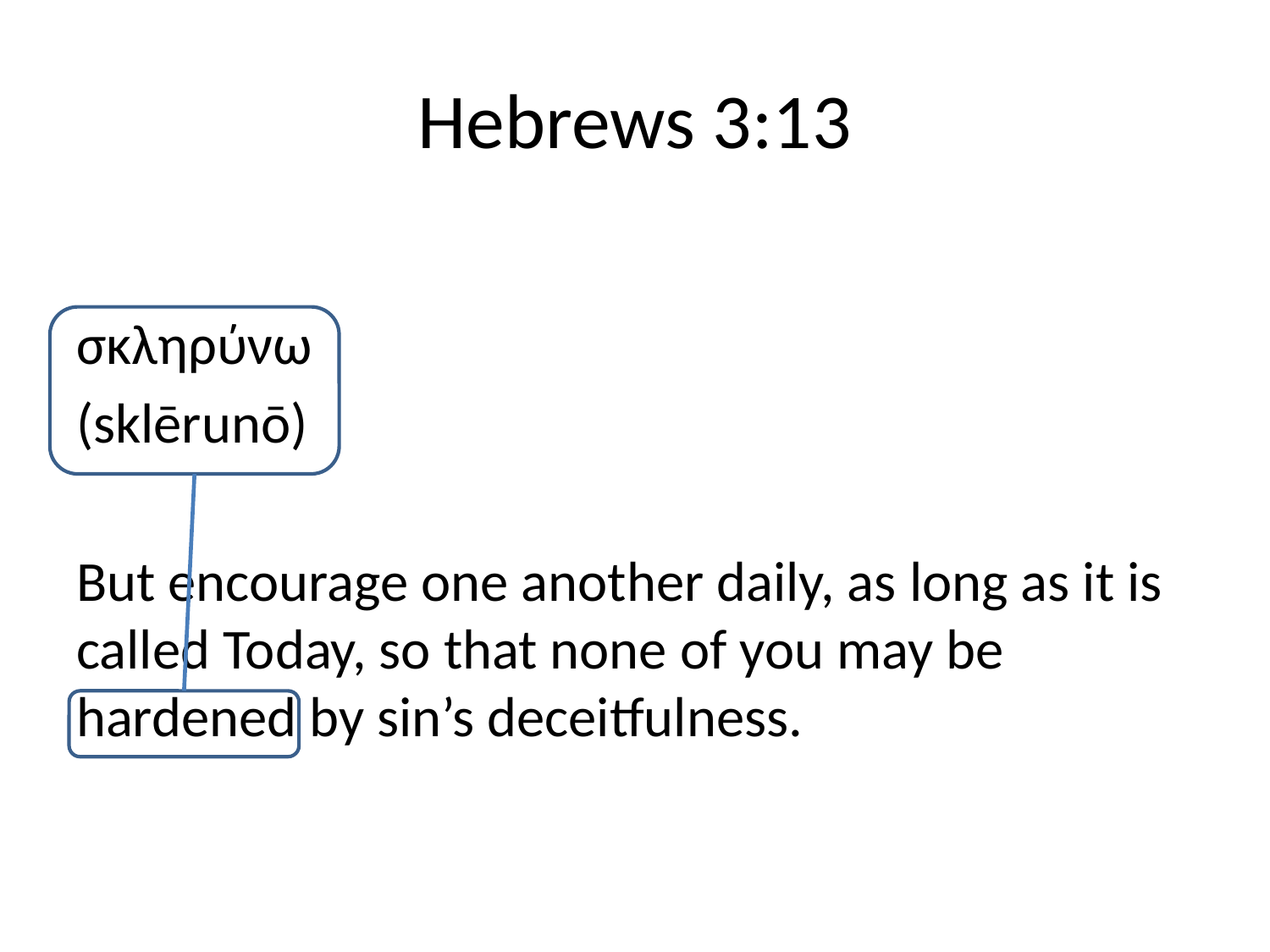

# Hebrews 3:13

σκληρύνω
(sklērunō)

But encourage one another daily, as long as it is called Today, so that none of you may be hardened by sin’s deceitfulness.